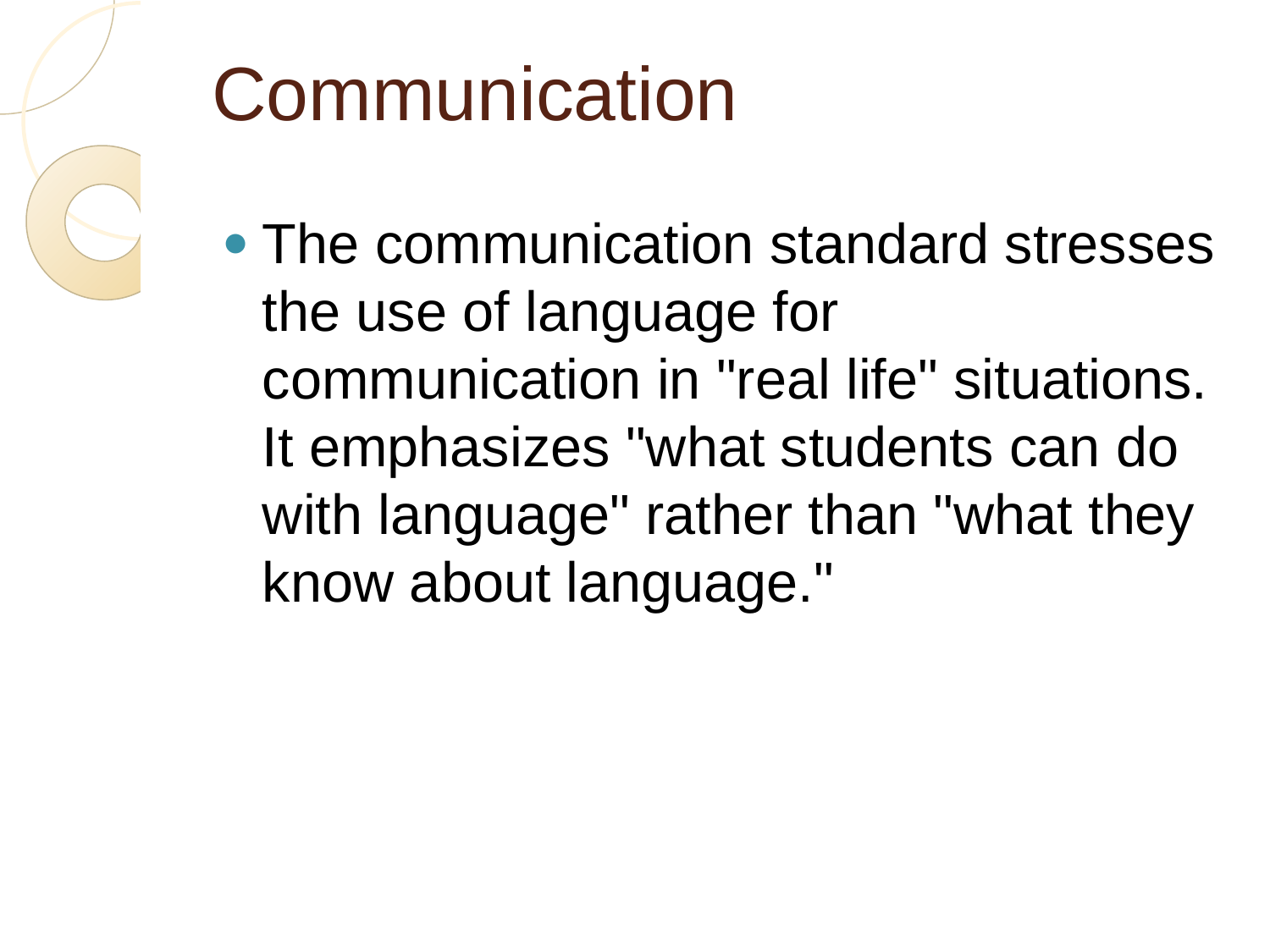

# Communication
The communication standard stresses the use of language for communication in "real life" situations. It emphasizes "what students can do with language" rather than "what they know about language."